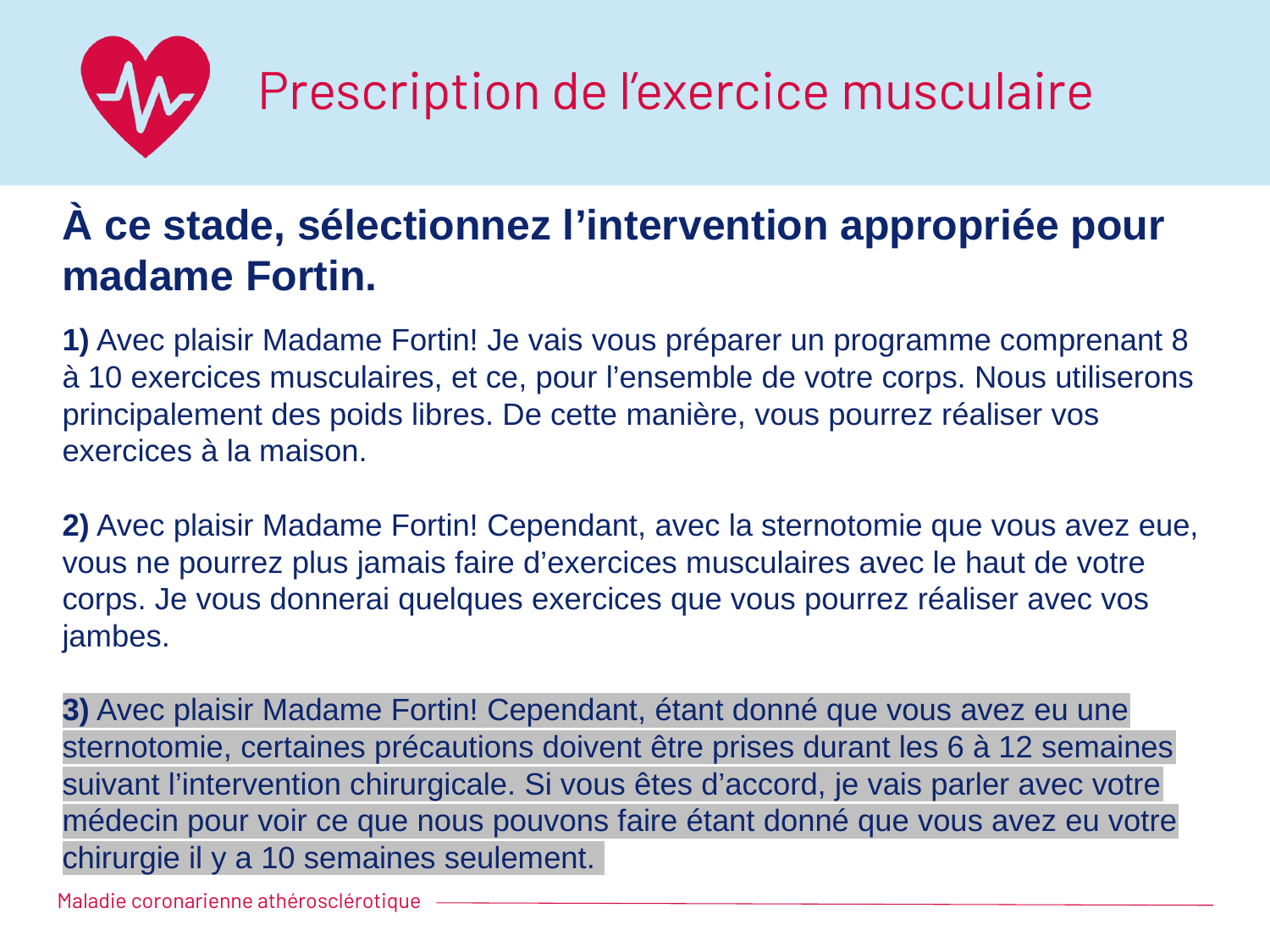

# Prescription de l’exercice musculaire
À ce stade, sélectionnez l’intervention appropriée pour madame Fortin.
1) Avec plaisir Madame Fortin! Je vais vous préparer un programme comprenant 8 à 10 exercices musculaires, et ce, pour l’ensemble de votre corps. Nous utiliserons principalement des poids libres. De cette manière, vous pourrez réaliser vos exercices à la maison.

2) Avec plaisir Madame Fortin! Cependant, avec la sternotomie que vous avez eue, vous ne pourrez plus jamais faire d’exercices musculaires avec le haut de votre corps. Je vous donnerai quelques exercices que vous pourrez réaliser avec vos jambes.

3) Avec plaisir Madame Fortin! Cependant, étant donné que vous avez eu une sternotomie, certaines précautions doivent être prises durant les 6 à 12 semaines suivant l’intervention chirurgicale. Si vous êtes d’accord, je vais parler avec votre médecin pour voir ce que nous pouvons faire étant donné que vous avez eu votre chirurgie il y a 10 semaines seulement.